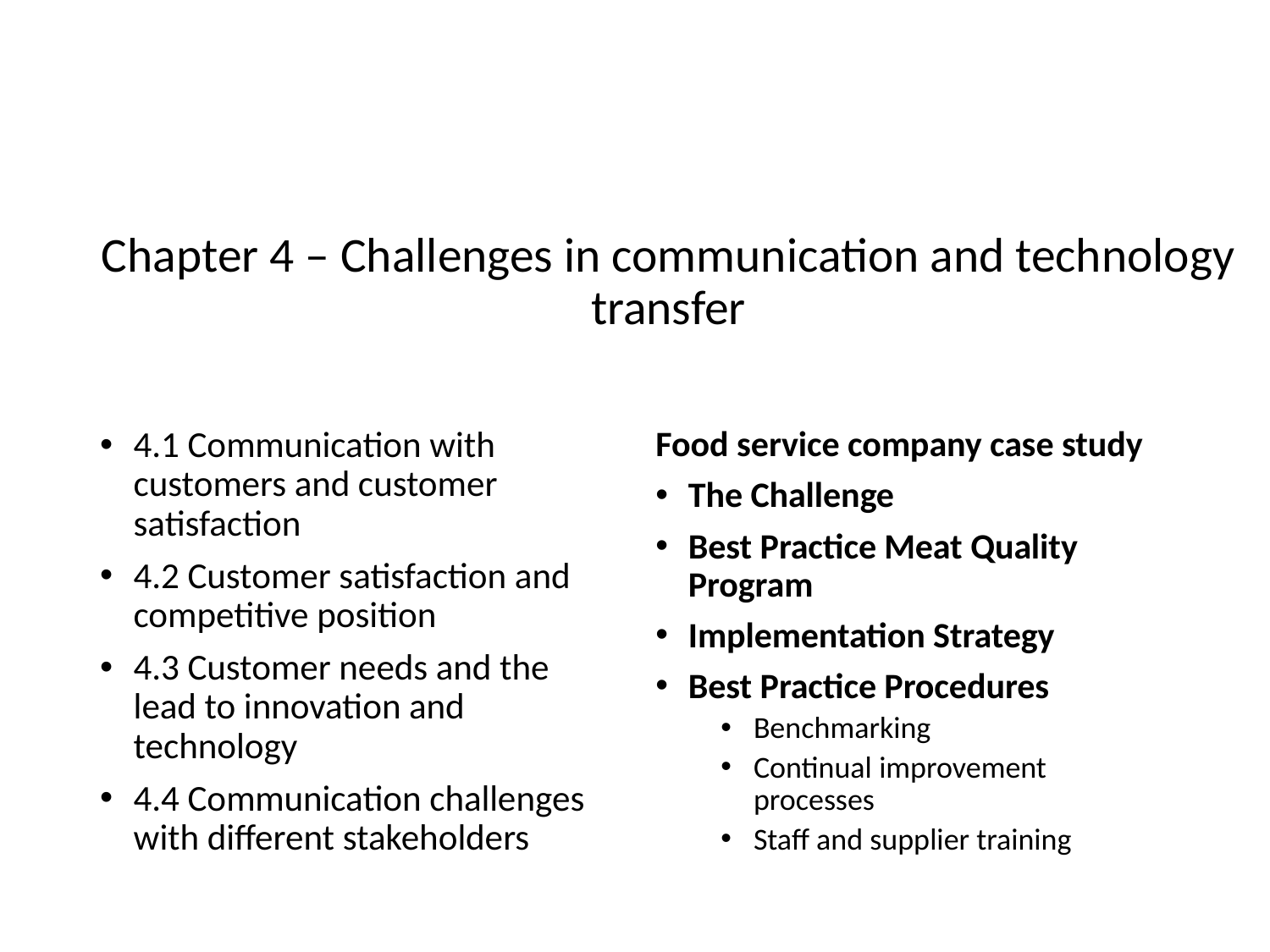

# Chapter 4 – Challenges in communication and technology transfer
4.1 Communication with customers and customer satisfaction
4.2 Customer satisfaction and competitive position
4.3 Customer needs and the lead to innovation and technology
4.4 Communication challenges with different stakeholders

Food service company case study
The Challenge
Best Practice Meat Quality Program
Implementation Strategy
Best Practice Procedures
Benchmarking
Continual improvement processes
Staff and supplier training